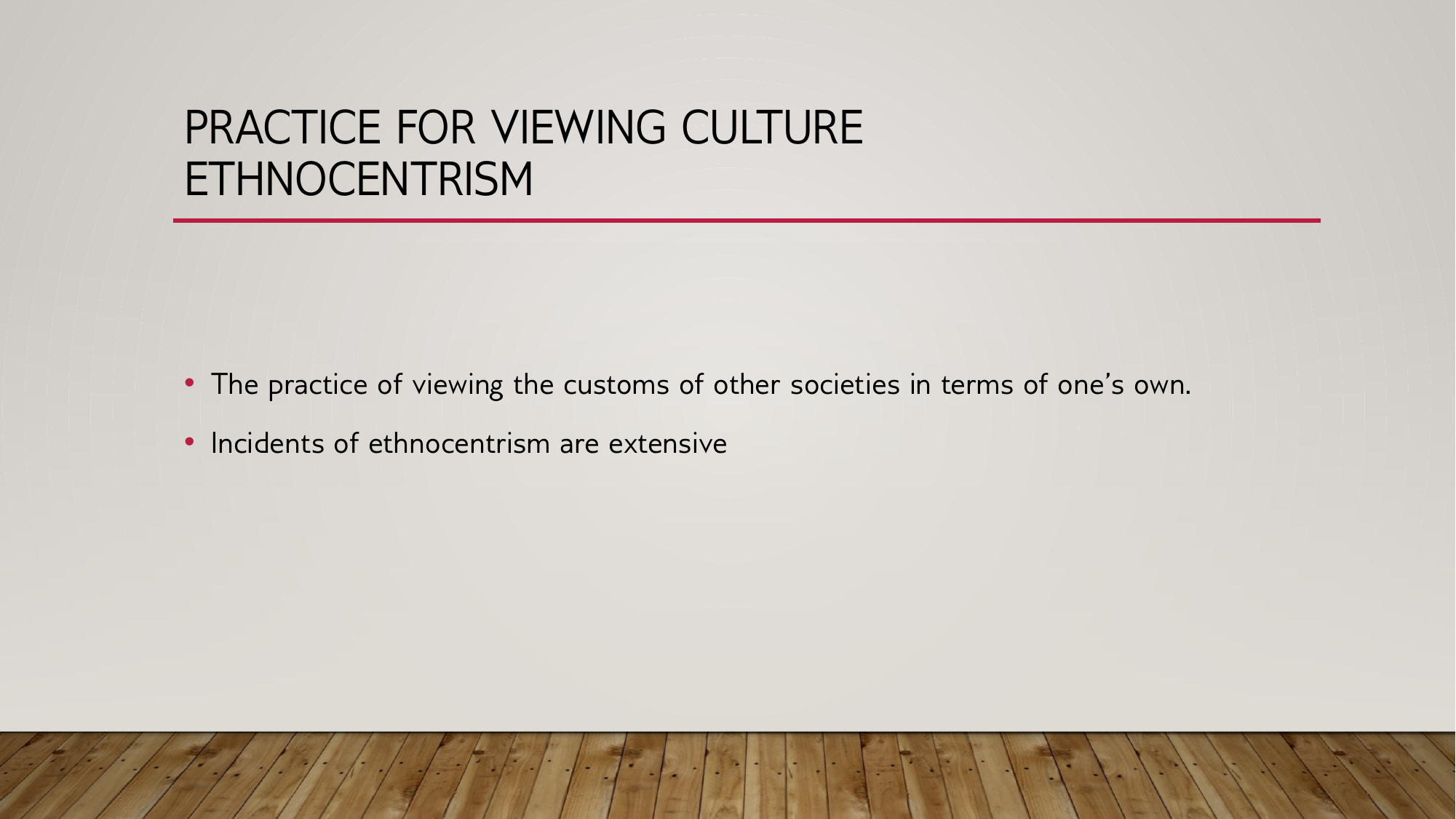

# Practice for viewing culture Ethnocentrism

The practice of viewing the customs of other societies in terms of one’s own.
Incidents of ethnocentrism are extensive